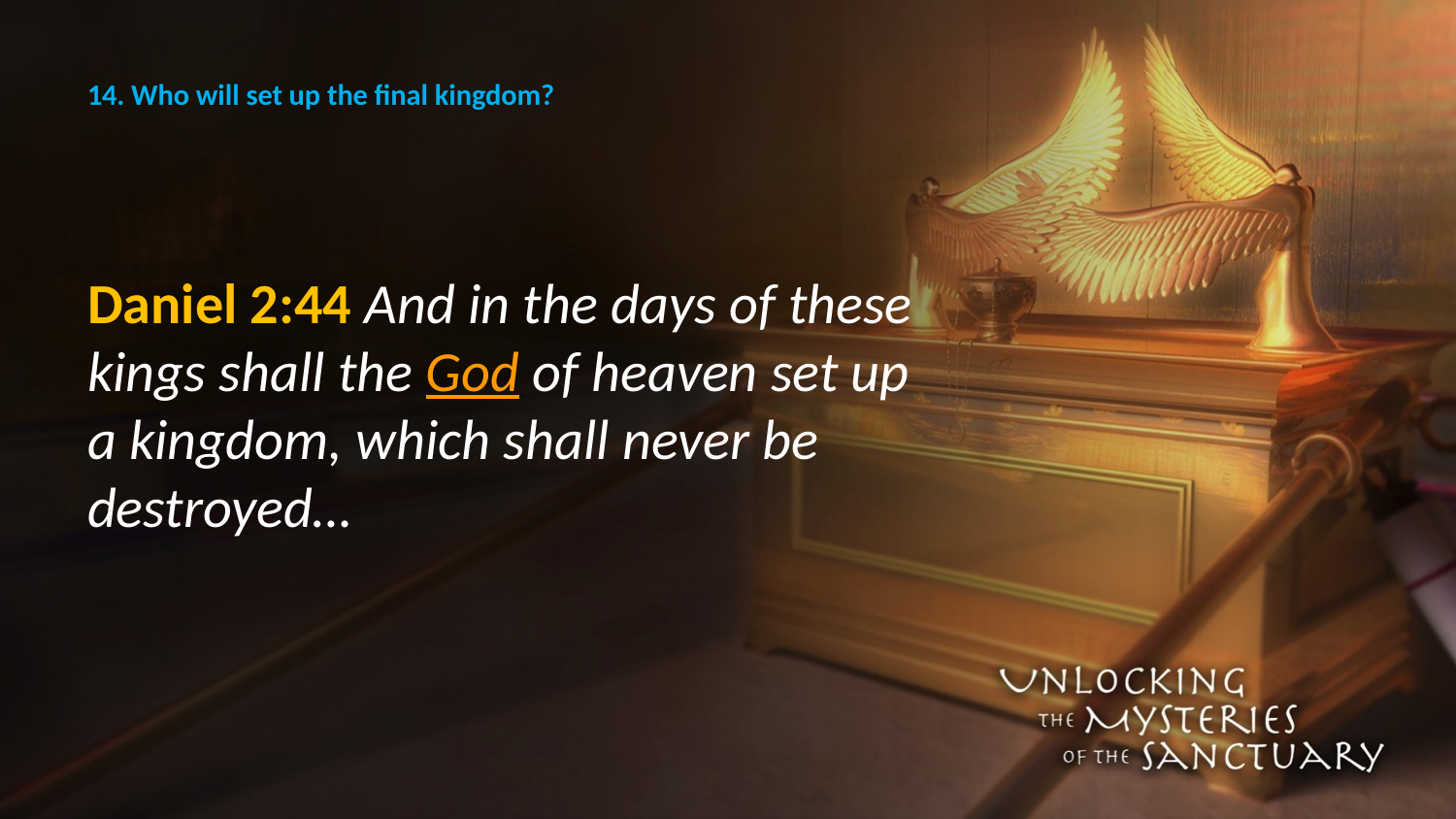

# 14. Who will set up the final kingdom?

Daniel 2:44 And in the days of these kings shall the God of heaven set up a kingdom, which shall never be destroyed…